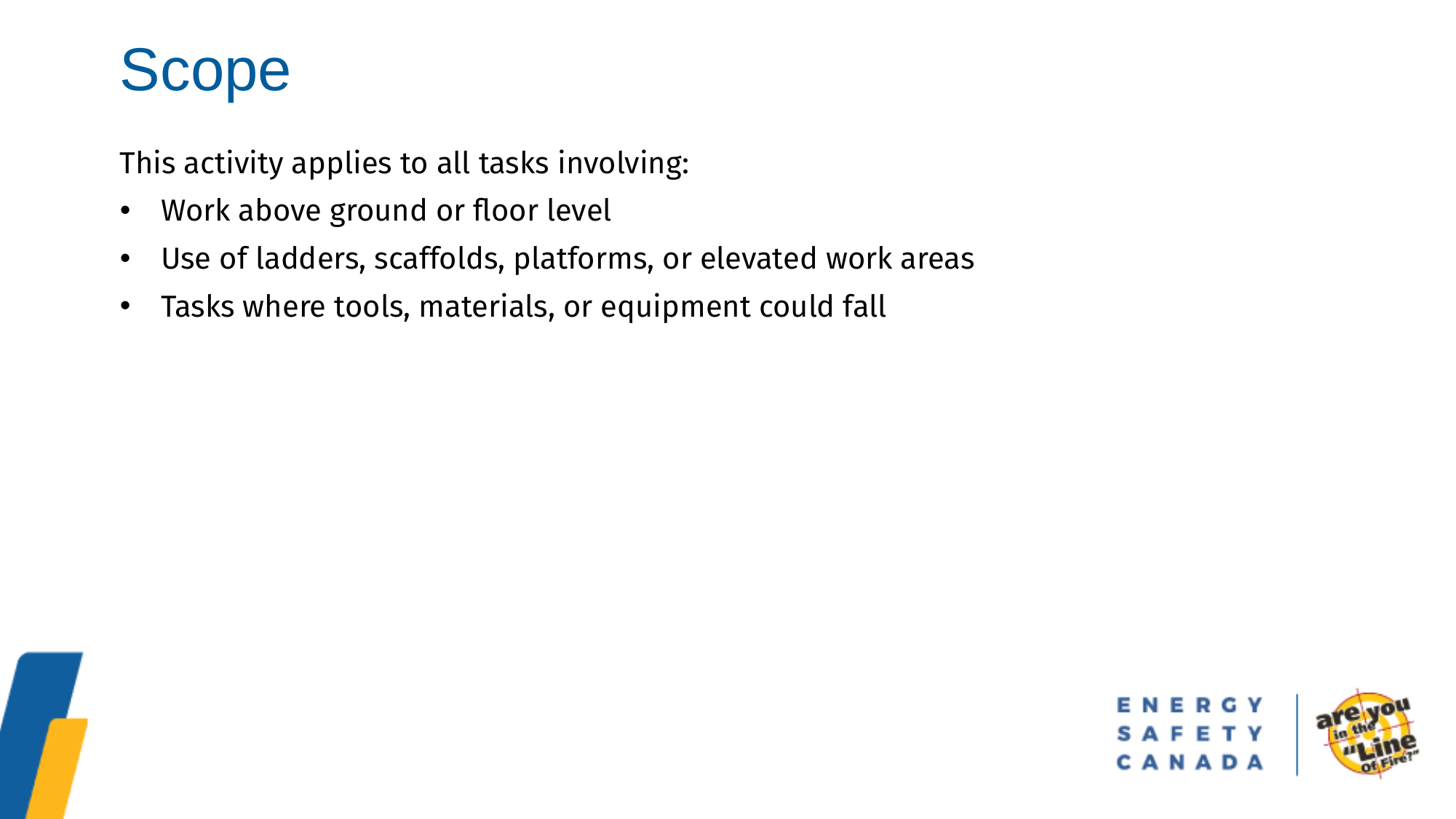

Scope
This activity applies to all tasks involving:
Work above ground or floor level
Use of ladders, scaffolds, platforms, or elevated work areas
Tasks where tools, materials, or equipment could fall